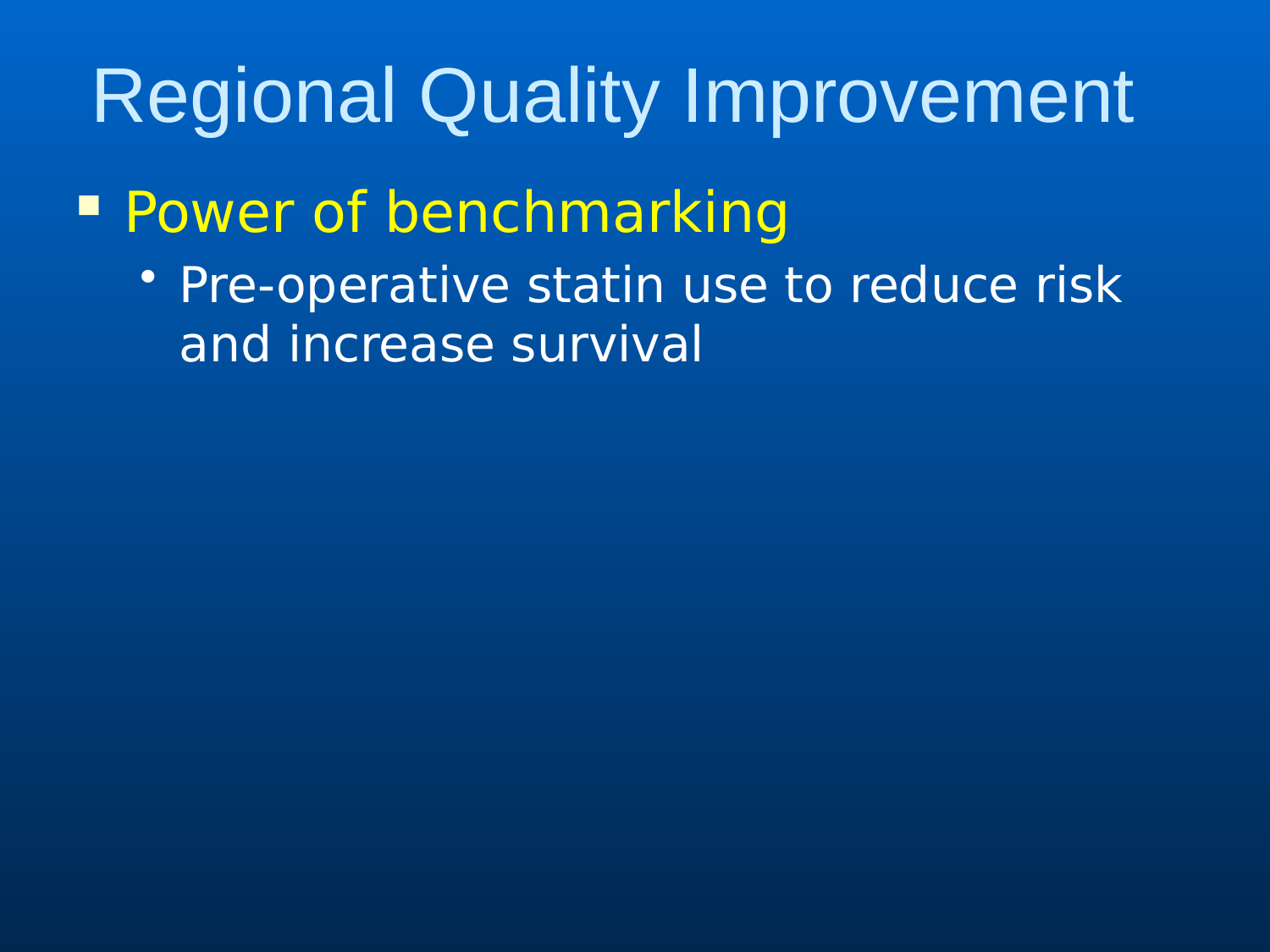

# Regional Quality Improvement
Power of benchmarking
Pre-operative statin use to reduce risk and increase survival